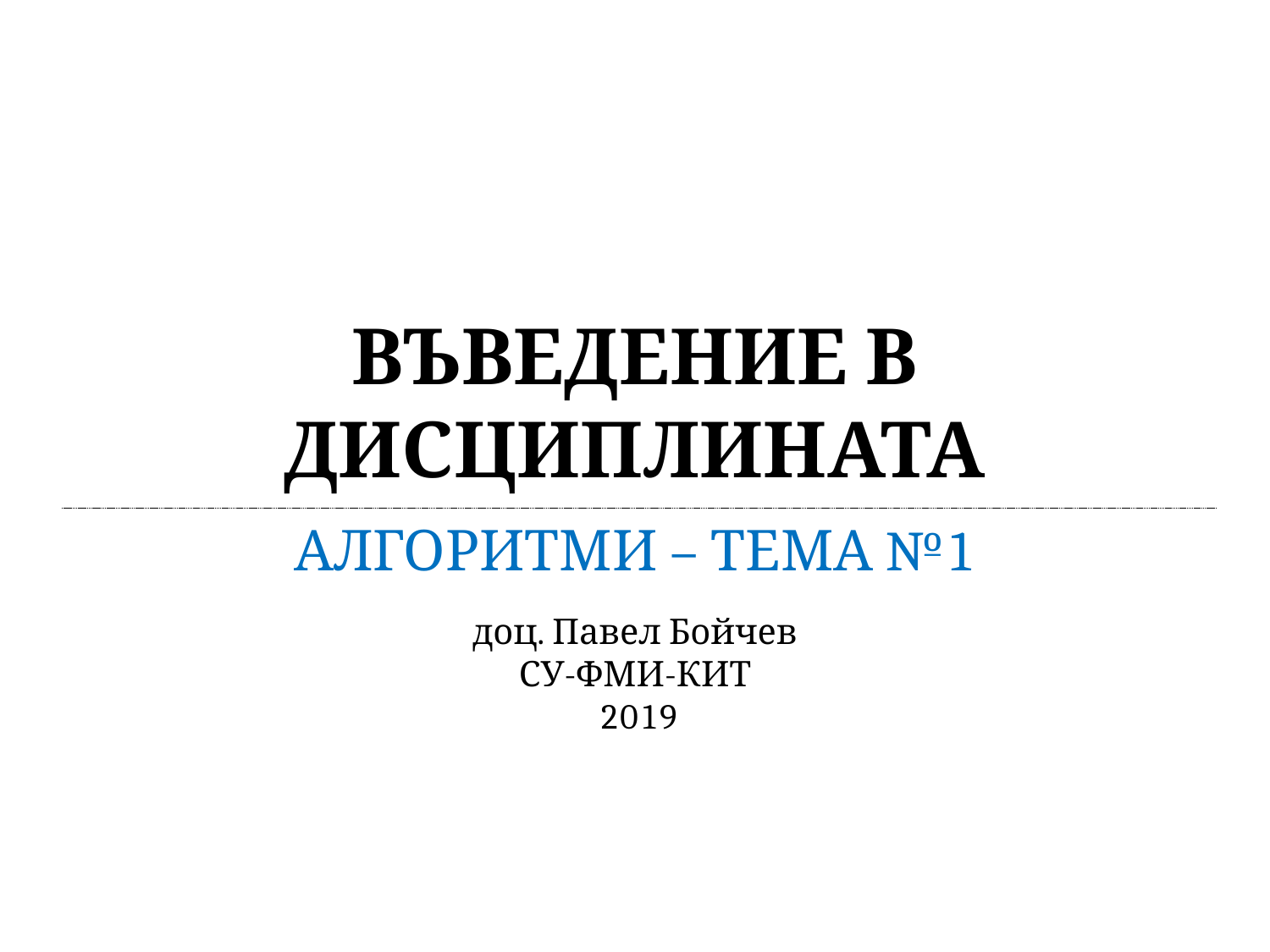

# Въведение в дисциплината
Алгоритми – тема №1